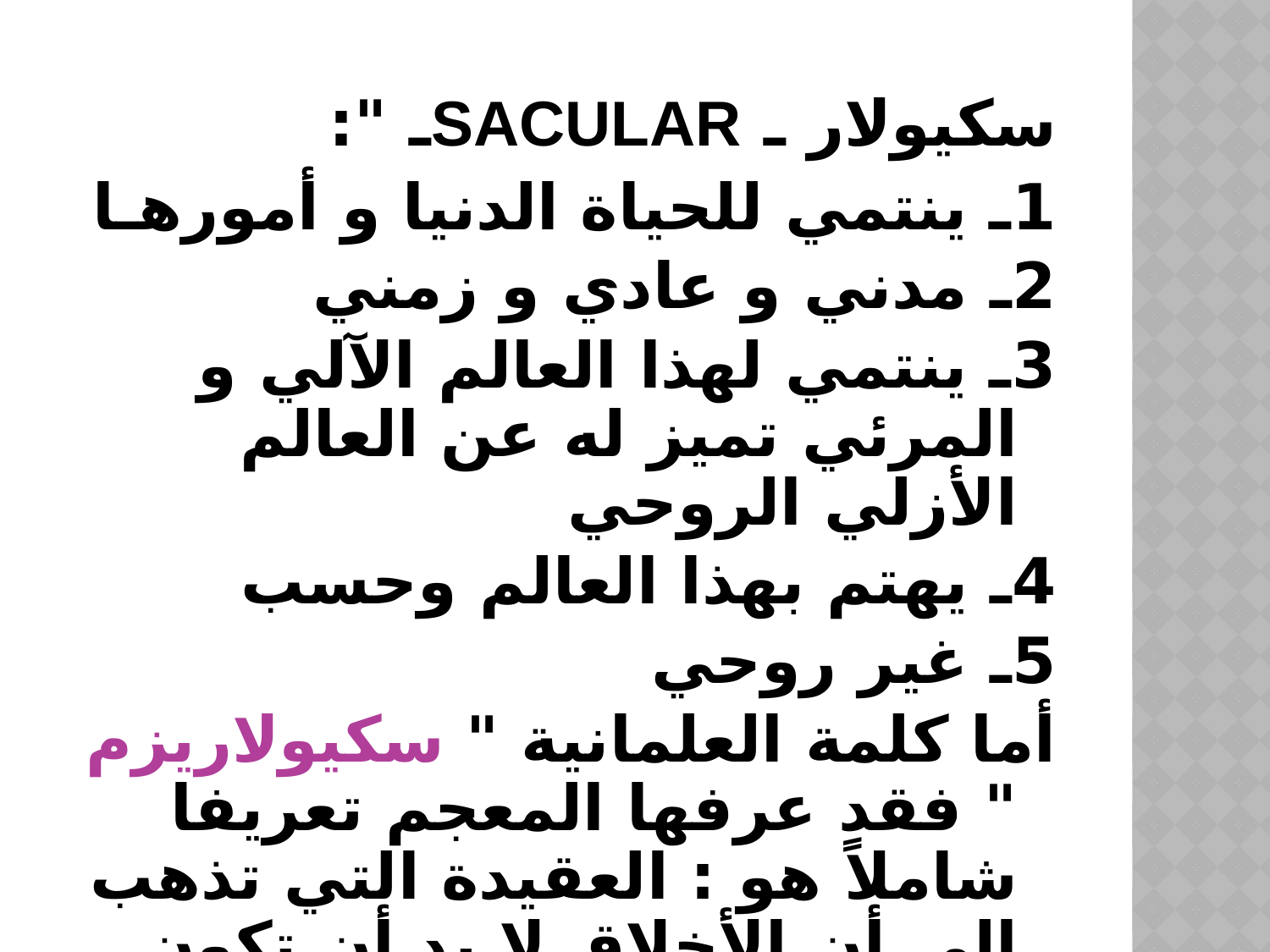

# سكيولار ـ sacularـ ":
1ـ ينتمي للحياة الدنيا و أمورهـا
2ـ مدني و عادي و زمني
3ـ ينتمي لهذا العالم الآلي و المرئي تميز له عن العالم الأزلي الروحي
4ـ يهتم بهذا العالم وحسب
5ـ غير روحي
أما كلمة العلمانية " سكيولاريزم " فقد عرفها المعجم تعريفا شاملاً هو : العقيدة التي تذهب إلى أن الأخلاق لا بد أن تكون لصالح البشر في هذه الحياة و استبعاد كل الاعتبارات الأخرى المستمدة من الإيمان بالإله أو الحياة الآخرة